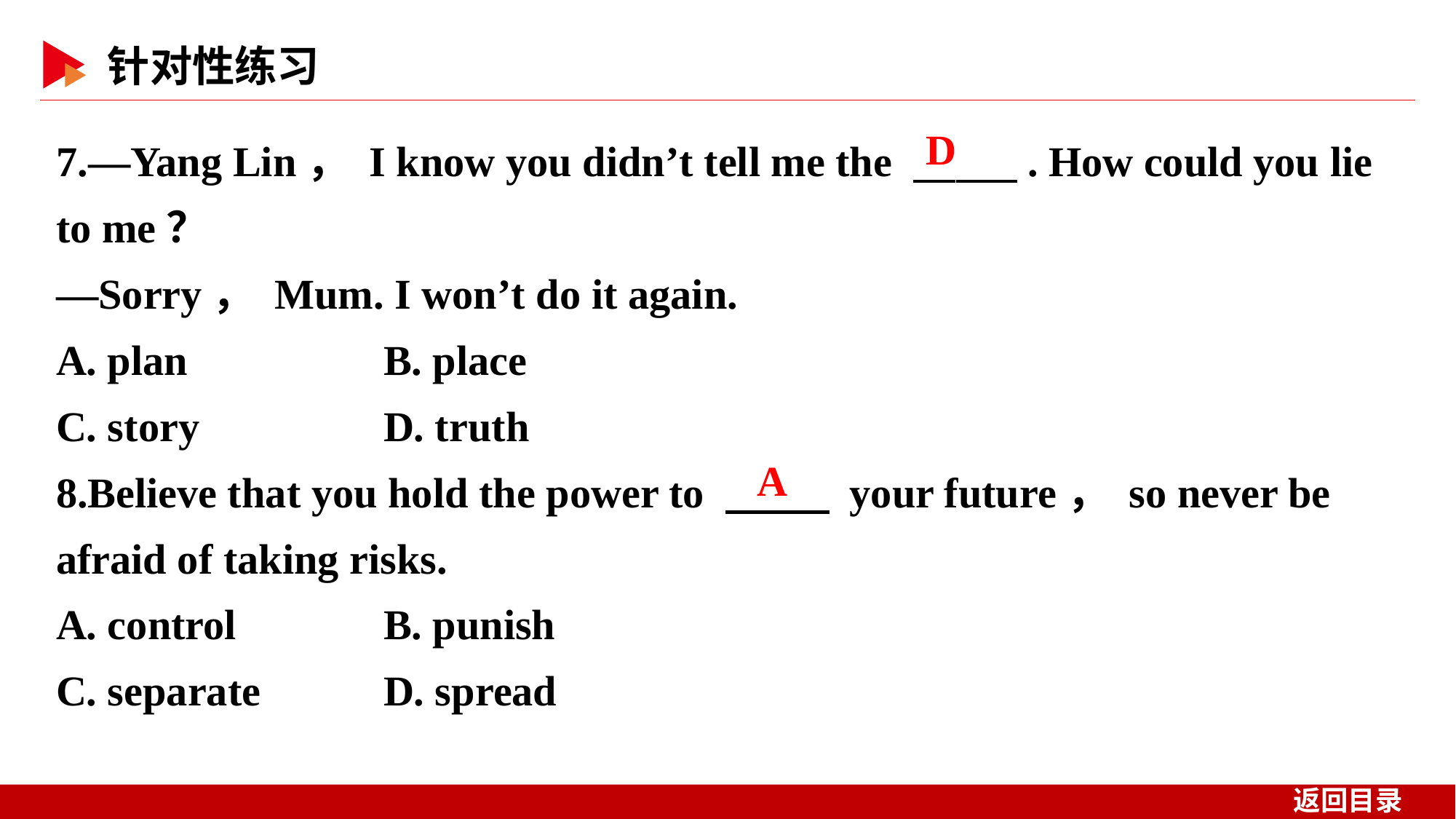

7.—Yang Lin， I know you didn’t tell me the 　  　. How could you lie to me？
—Sorry， Mum. I won’t do it again.
A. plan                	B. place
C. story                	D. truth
8.Believe that you hold the power to 　  　 your future， so never be afraid of taking risks.
A. control          	B. punish
C. separate         	D. spread
D
A